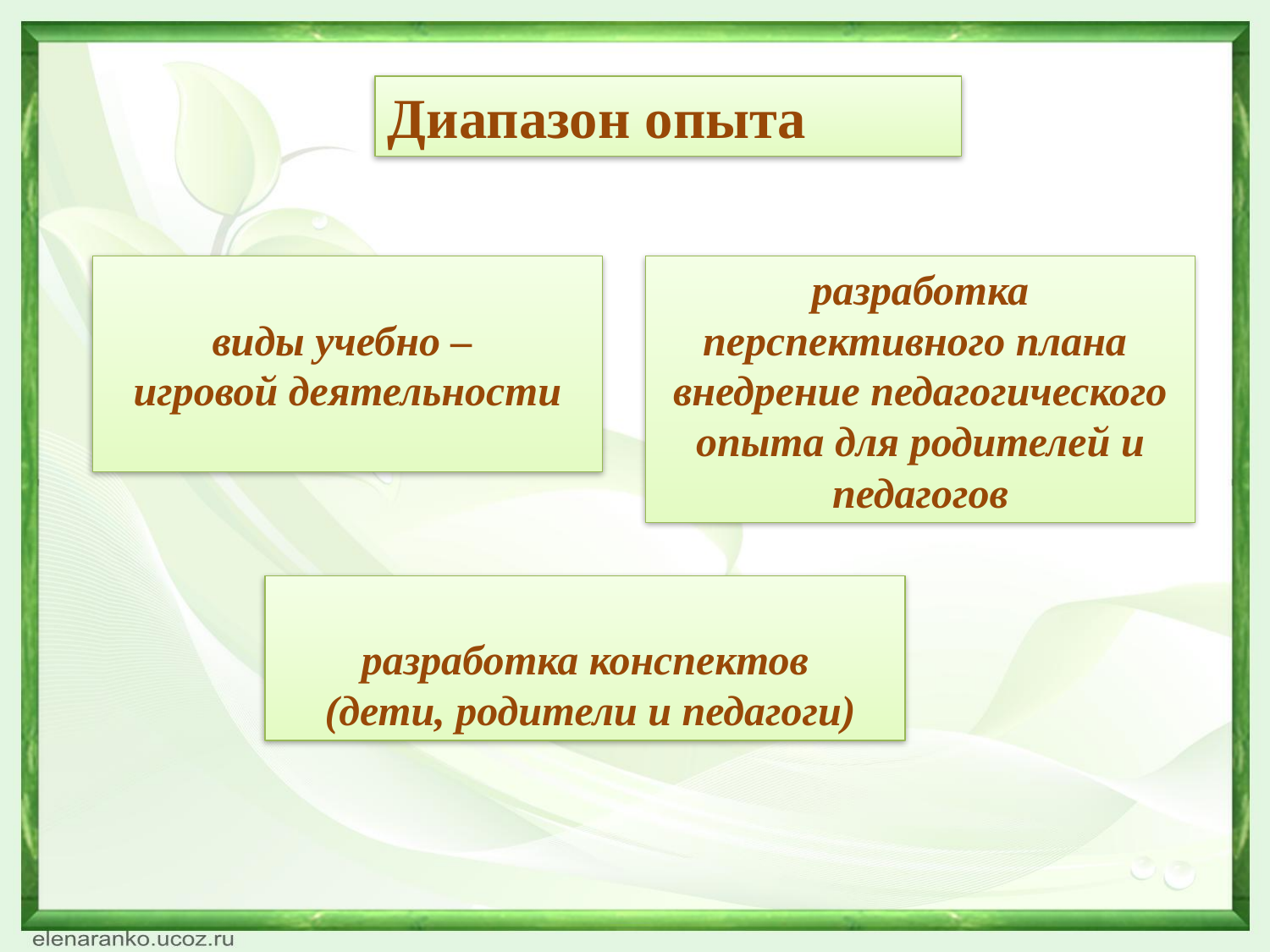

Диапазон опыта

виды учебно –
игровой деятельности

разработка перспективного плана
внедрение педагогического опыта для родителей и педагогов

разработка конспектов
 (дети, родители и педагоги)